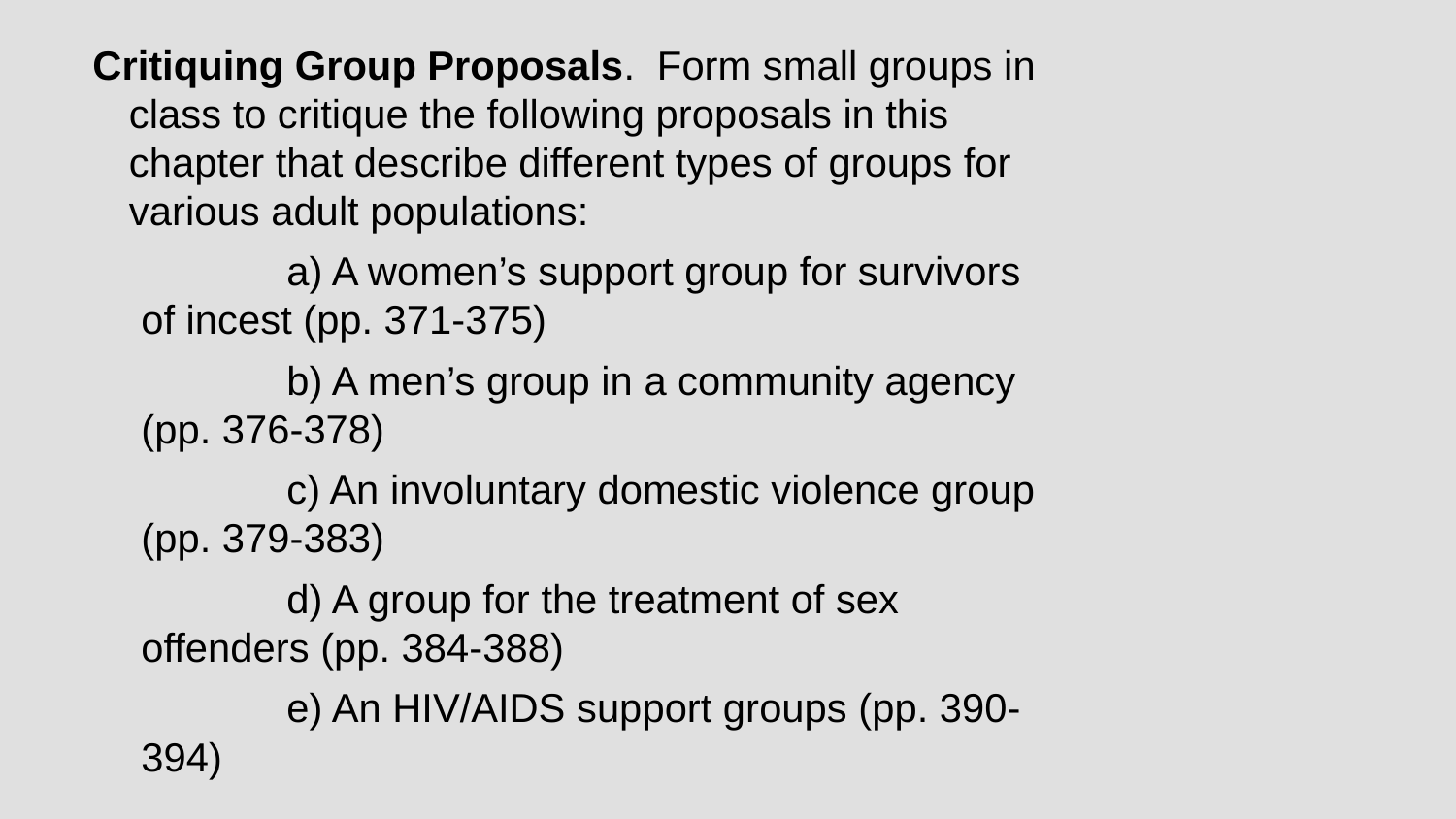

# Critiquing Group Proposals.  Form small groups in class to critique the following proposals in this chapter that describe different types of groups for various adult populations:
		a) A women’s support group for survivors of incest (pp. 371-375)
		b) A men’s group in a community agency (pp. 376-378)
	 	c) An involuntary domestic violence group (pp. 379-383)
		d) A group for the treatment of sex offenders (pp. 384-388)
		e) An HIV/AIDS support groups (pp. 390-394)